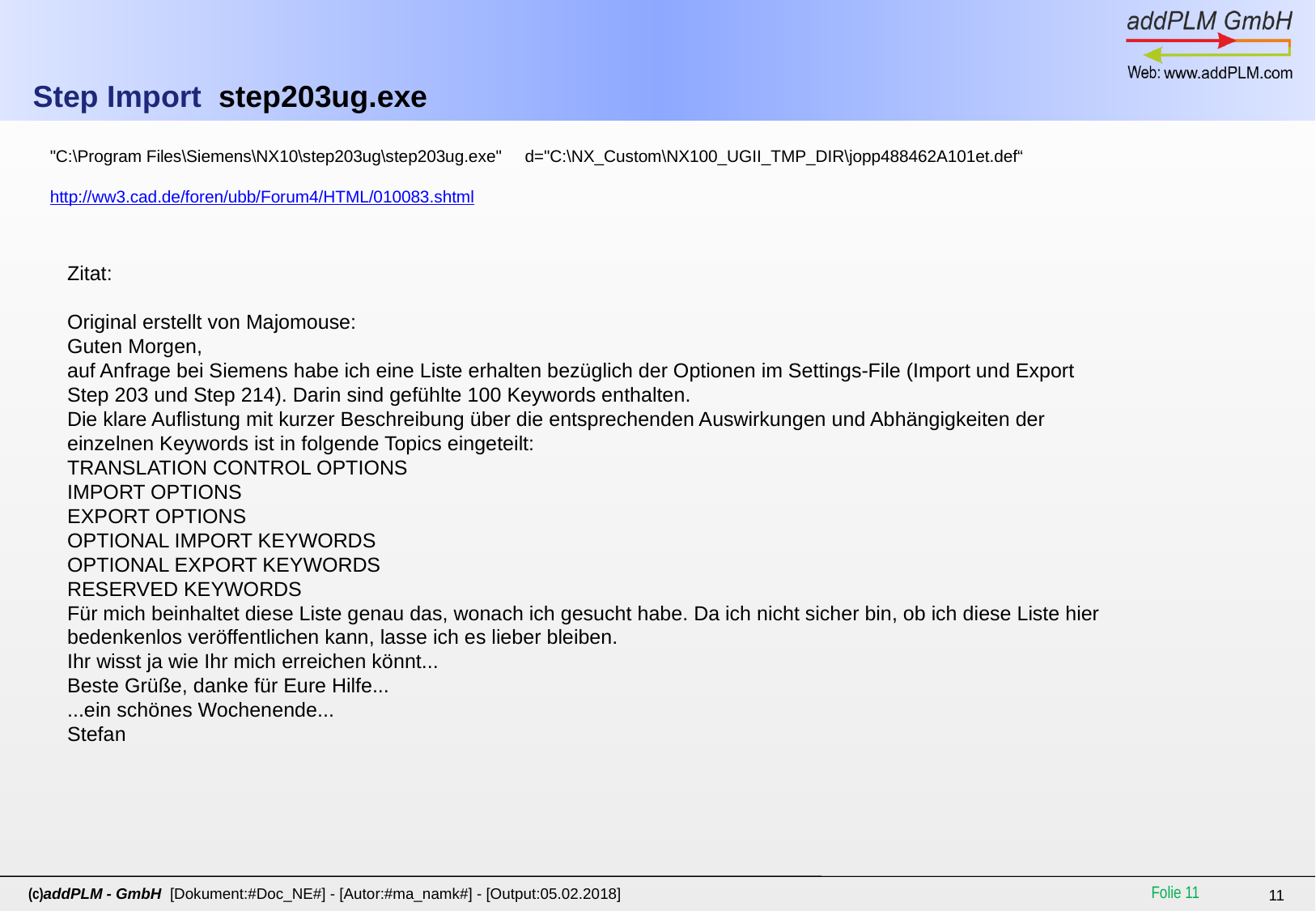

# Step Import  step203ug.exe
"C:\Program Files\Siemens\NX10\step203ug\step203ug.exe"     d="C:\NX_Custom\NX100_UGII_TMP_DIR\jopp488462A101et.def“

http://ww3.cad.de/foren/ubb/Forum4/HTML/010083.shtml

Zitat:

Original erstellt von Majomouse:
Guten Morgen,
auf Anfrage bei Siemens habe ich eine Liste erhalten bezüglich der Optionen im Settings-File (Import und Export Step 203 und Step 214). Darin sind gefühlte 100 Keywords enthalten.
Die klare Auflistung mit kurzer Beschreibung über die entsprechenden Auswirkungen und Abhängigkeiten der einzelnen Keywords ist in folgende Topics eingeteilt:
TRANSLATION CONTROL OPTIONS
IMPORT OPTIONS
EXPORT OPTIONS
OPTIONAL IMPORT KEYWORDS
OPTIONAL EXPORT KEYWORDS
RESERVED KEYWORDS
Für mich beinhaltet diese Liste genau das, wonach ich gesucht habe. Da ich nicht sicher bin, ob ich diese Liste hier bedenkenlos veröffentlichen kann, lasse ich es lieber bleiben.
Ihr wisst ja wie Ihr mich erreichen könnt...
Beste Grüße, danke für Eure Hilfe...
...ein schönes Wochenende...
Stefan
Folie 11